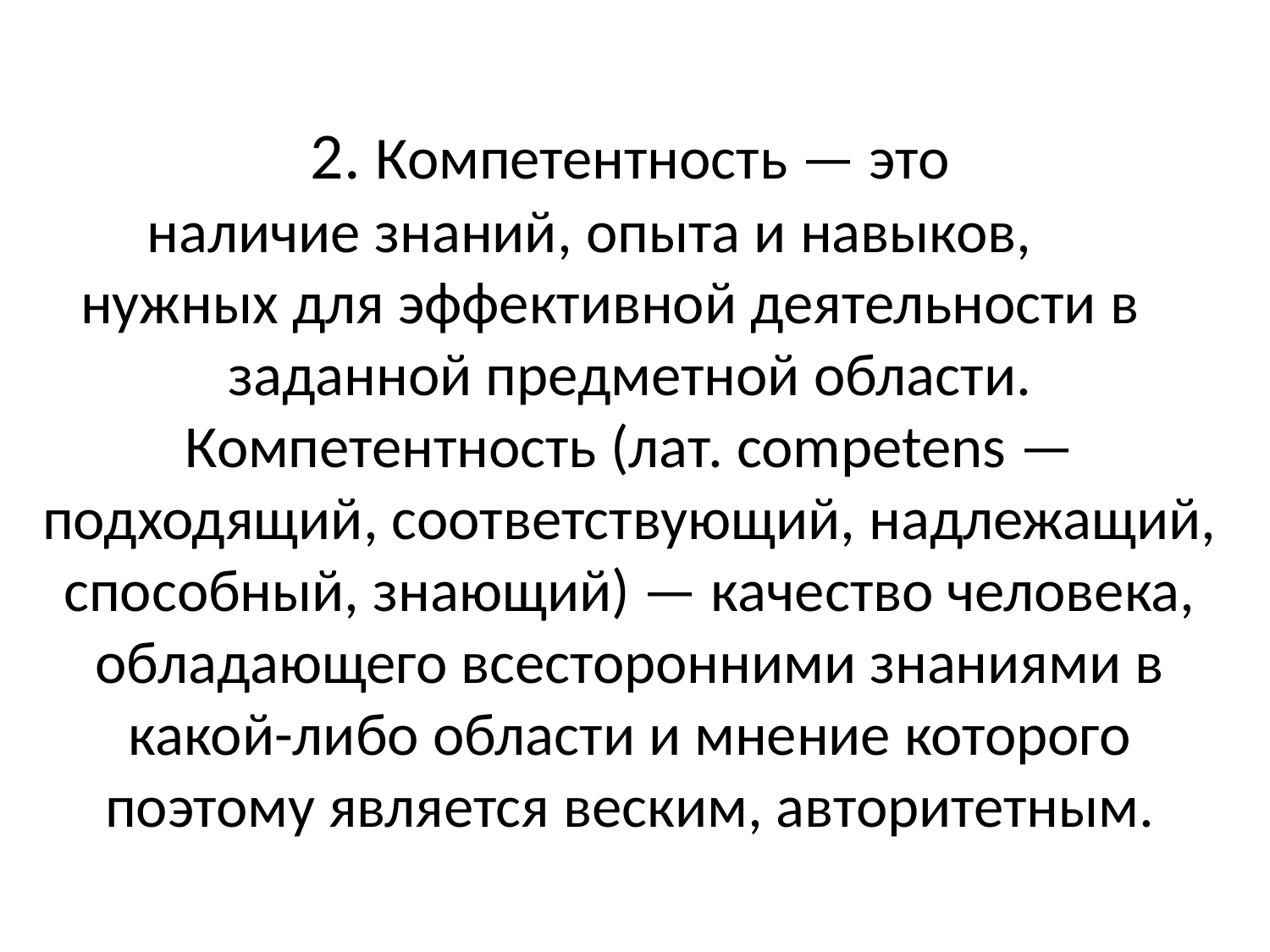

# 2. Компетентность — это  наличие знаний, опыта и навыков,        нужных для эффективной деятельности в    заданной предметной области. Компетентность (лат. competens — подходящий, соответствующий, надлежащий, способный, знающий) — качество человека, обладающего всесторонними знаниями в какой-либо области и мнение которого поэтому является веским, авторитетным.